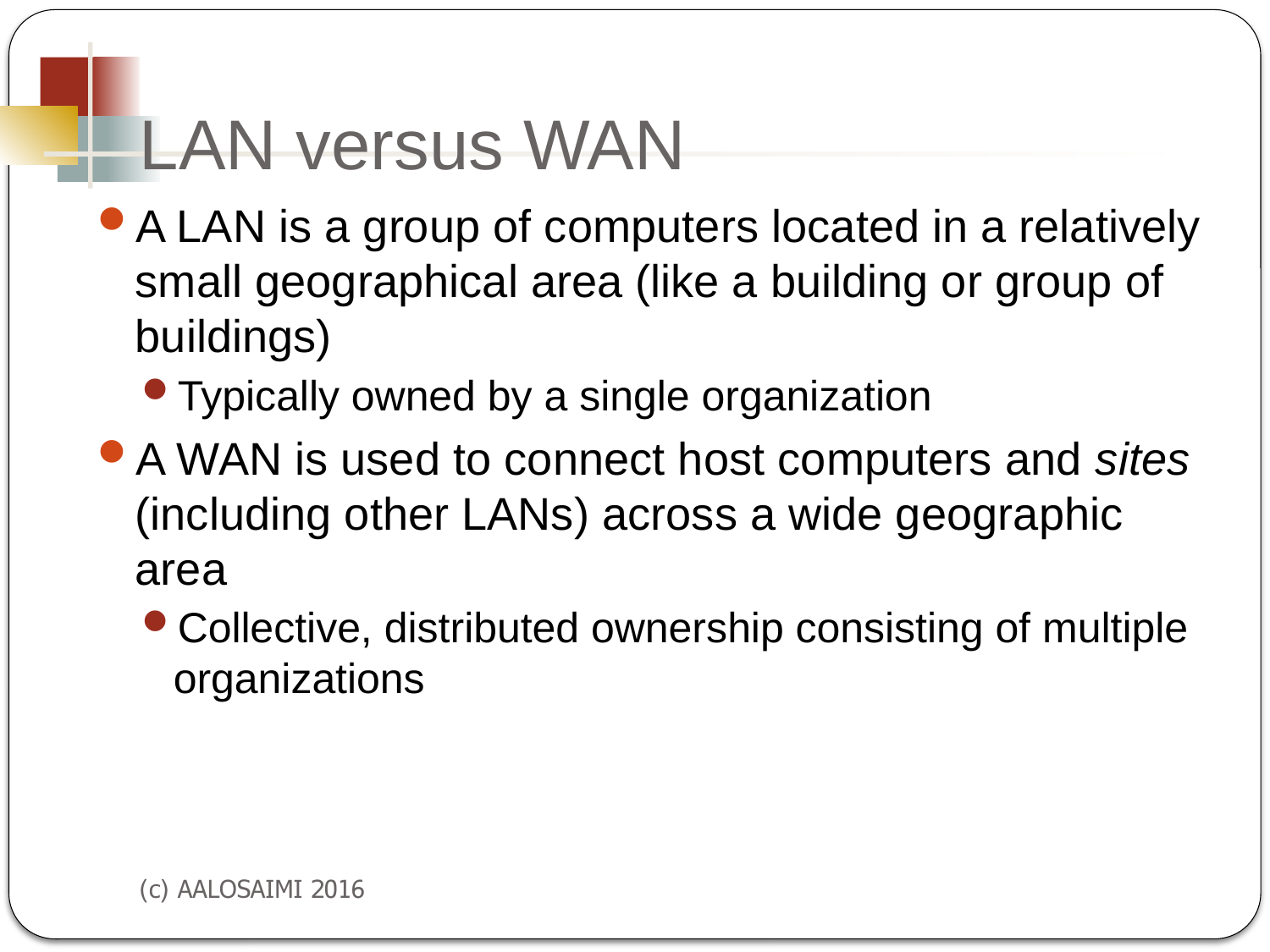

# LAN versus WAN
A LAN is a group of computers located in a relatively small geographical area (like a building or group of buildings)
Typically owned by a single organization
A WAN is used to connect host computers and sites (including other LANs) across a wide geographic area
Collective, distributed ownership consisting of multiple organizations

(c) AALOSAIMI 2016